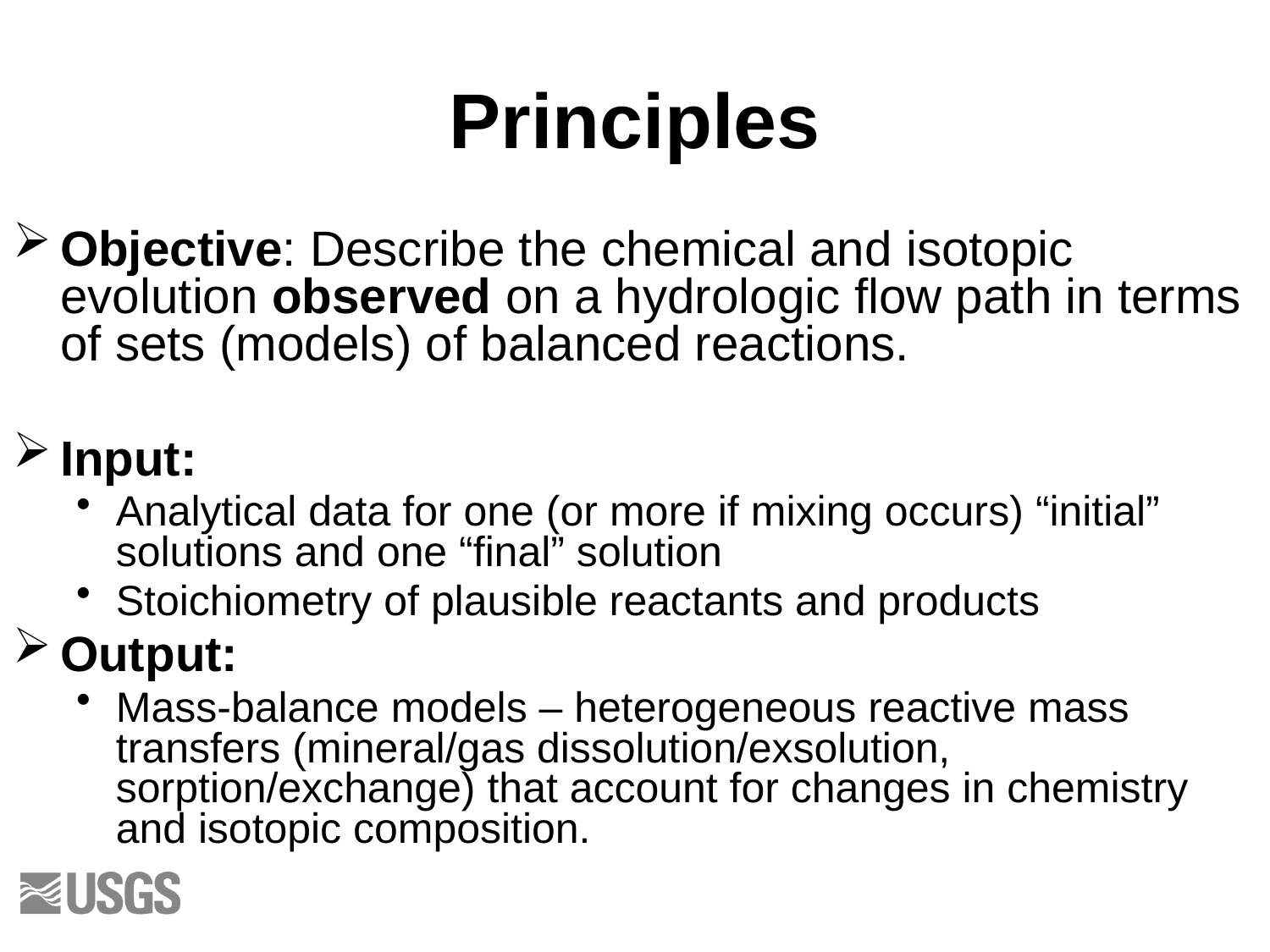

# Principles
Objective: Describe the chemical and isotopic evolution observed on a hydrologic flow path in terms of sets (models) of balanced reactions.

Input:
Analytical data for one (or more if mixing occurs) “initial” solutions and one “final” solution
Stoichiometry of plausible reactants and products
Output:
Mass-balance models – heterogeneous reactive mass transfers (mineral/gas dissolution/exsolution, sorption/exchange) that account for changes in chemistry and isotopic composition.